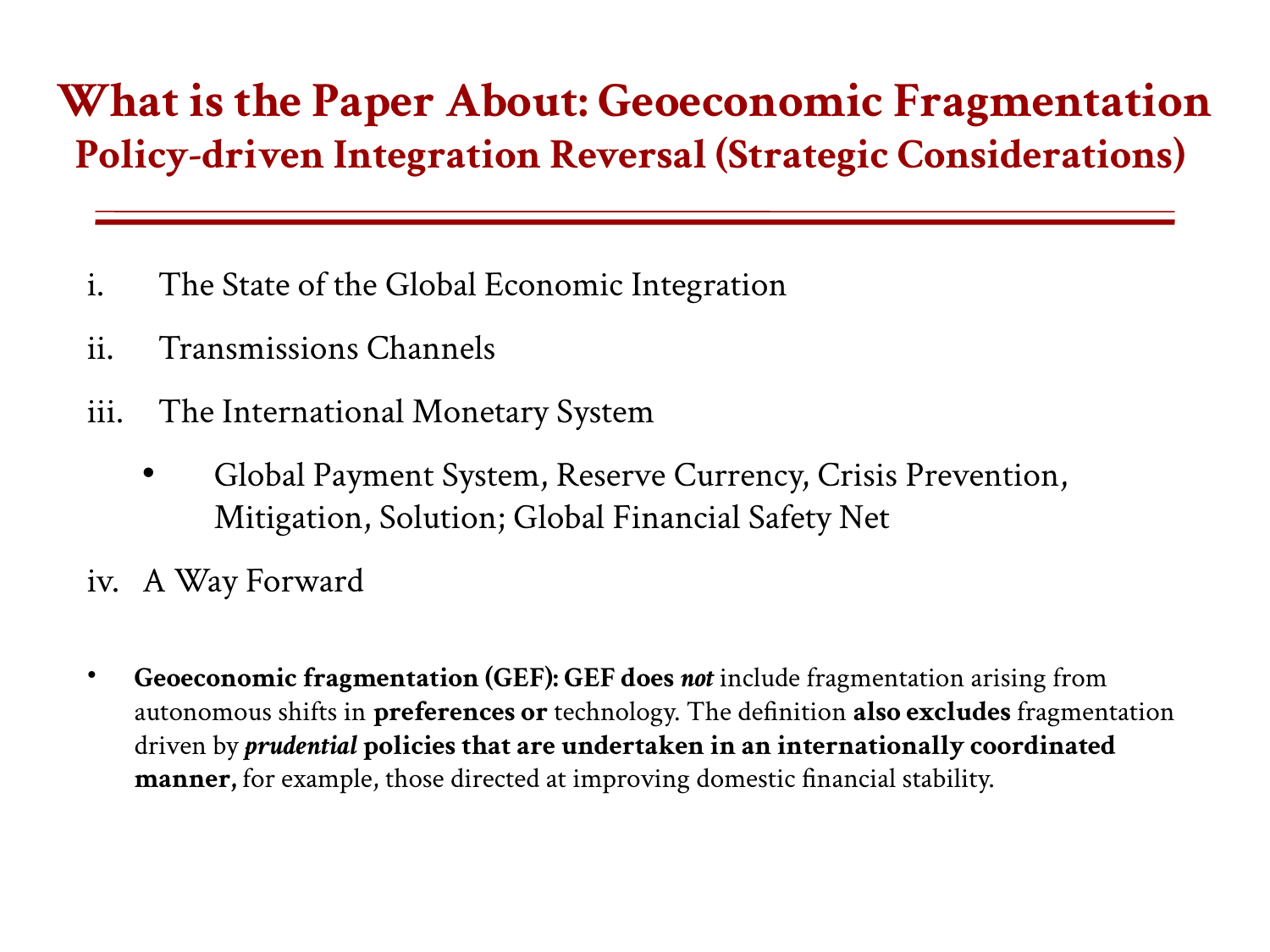

# What is the Paper About: Geoeconomic Fragmentation Policy-driven Integration Reversal (Strategic Considerations)
The State of the Global Economic Integration
Transmissions Channels
The International Monetary System
Global Payment System, Reserve Currency, Crisis Prevention, Mitigation, Solution; Global Financial Safety Net
A Way Forward

Geoeconomic fragmentation (GEF): GEF does not include fragmentation arising from autonomous shifts in preferences or technology. The definition also excludes fragmentation driven by prudential policies that are undertaken in an internationally coordinated manner, for example, those directed at improving domestic financial stability.